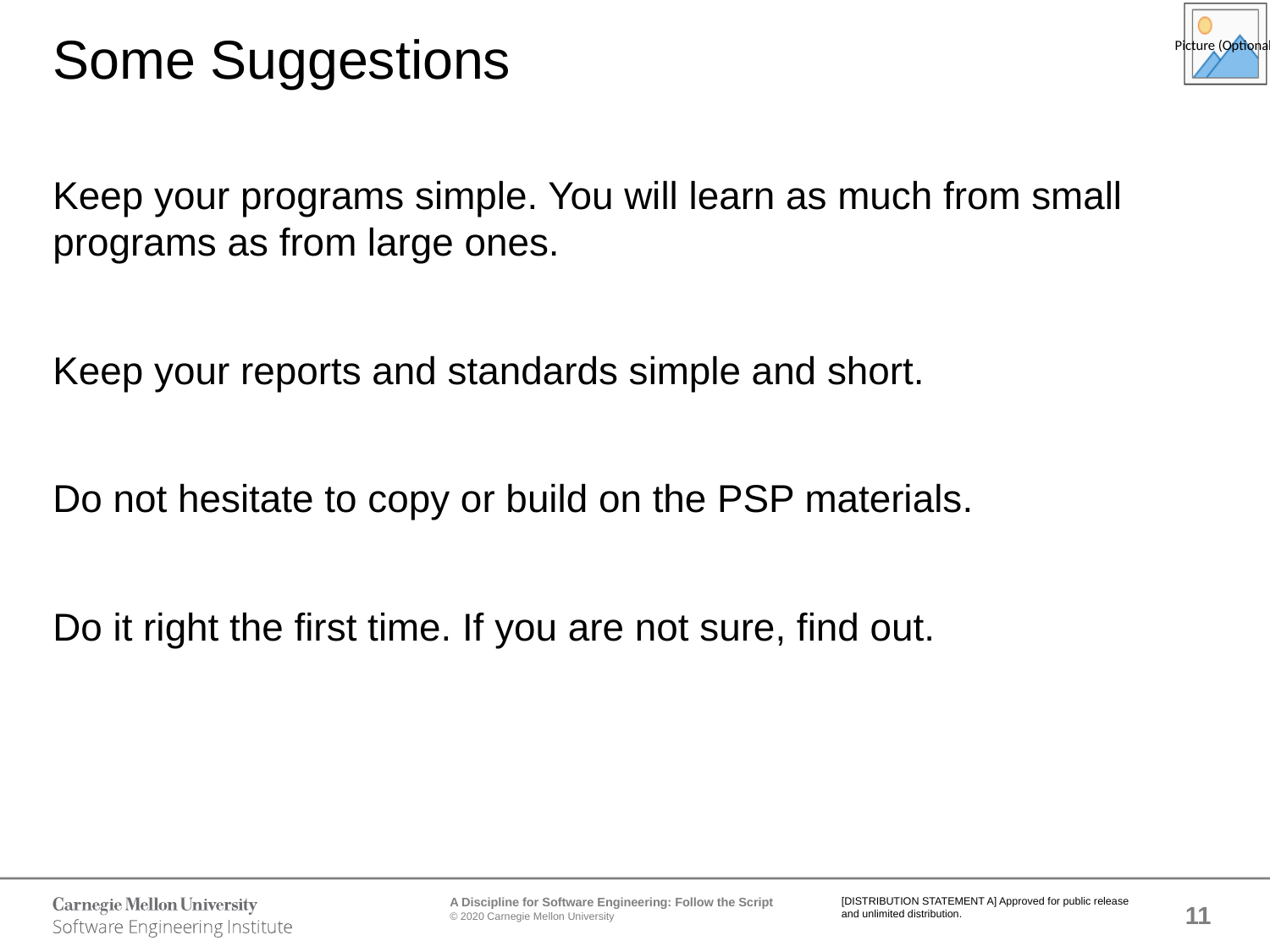

# Some Suggestions
Keep your programs simple. You will learn as much from small programs as from large ones.

Keep your reports and standards simple and short.

Do not hesitate to copy or build on the PSP materials.

Do it right the first time. If you are not sure, find out.